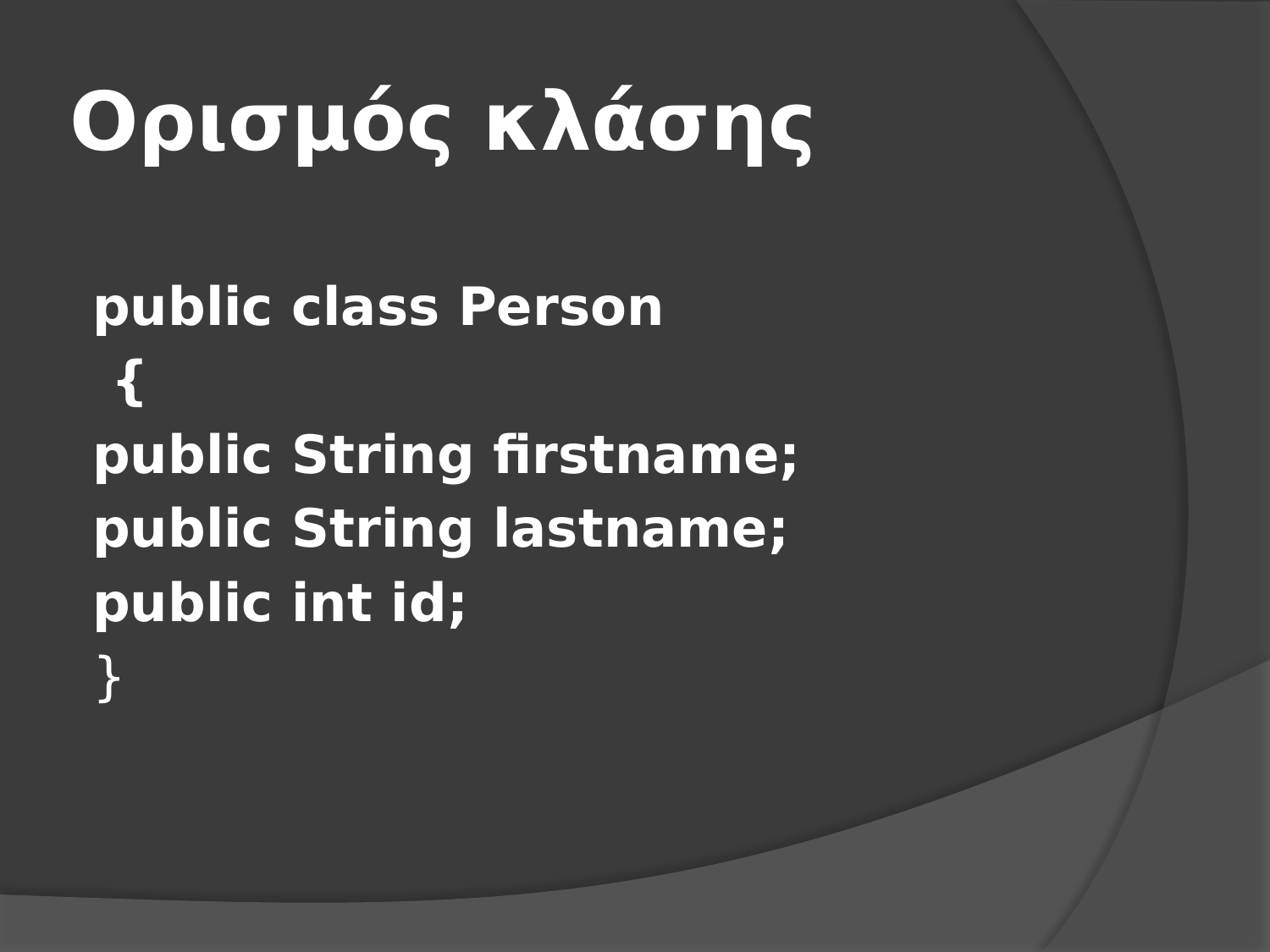

# Ορισμός κλάσης
public class Person
 {
public String firstname;
public String lastname;
public int id;
}